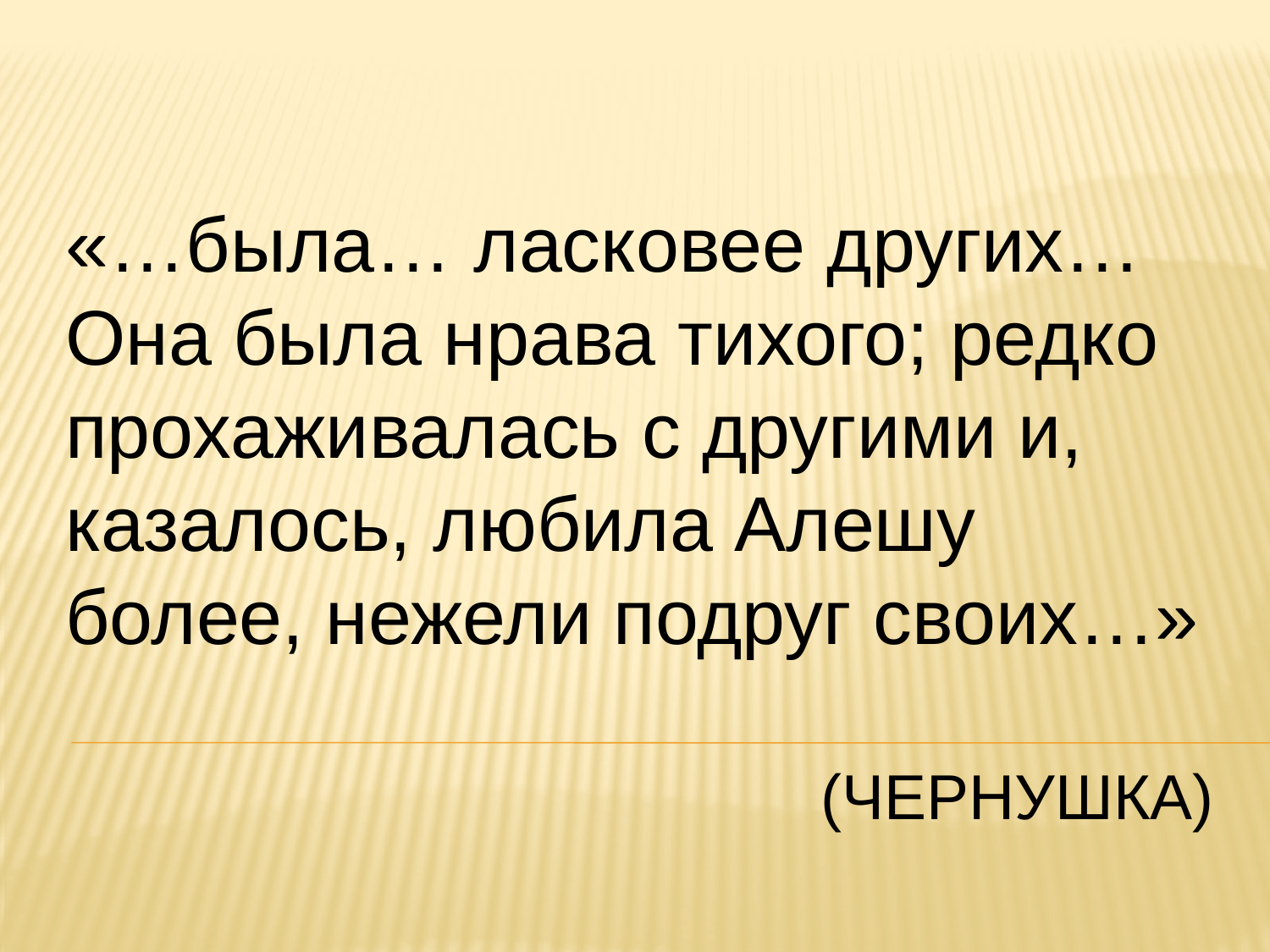

«…была… ласковее других…Она была нрава тихого; редко прохаживалась с другими и, казалось, любила Алешу более, нежели подруг своих…»
# (ЧЕРНУШКА)